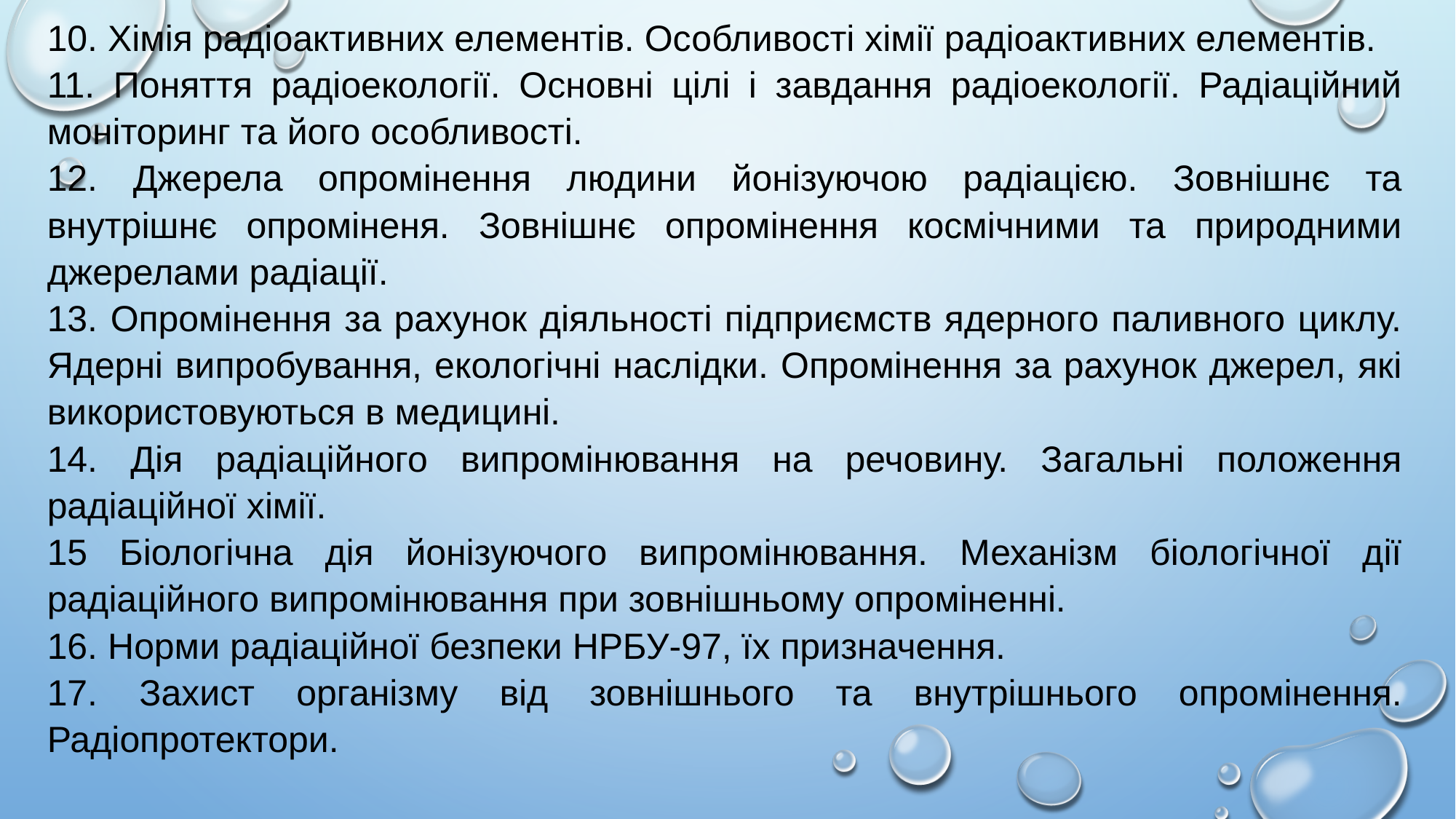

10. Хімія радіоактивних елементів. Особливості хімії радіоактивних елементів.
11. Поняття радіоекології. Основні цілі і завдання радіоекології. Радіаційний моніторинг та його особливості.
12. Джерела опромінення людини йонізуючою радіацією. Зовнішнє та внутрішнє опроміненя. Зовнішнє опромінення космічними та природними джерелами радіації.
13. Опромінення за рахунок діяльності підприємств ядерного паливного циклу. Ядерні випробування, екологічні наслідки. Опромінення за рахунок джерел, які використовуються в медицині.
14. Дія радіаційного випромінювання на речовину. Загальні положення радіаційної хімії.
15 Біологічна дія йонізуючого випромінювання. Механізм біологічної дії радіаційного випромінювання при зовнішньому опроміненні.
16. Норми радіаційної безпеки НРБУ-97, їх призначення.
17. Захист організму від зовнішнього та внутрішнього опромінення. Радіопротектори.